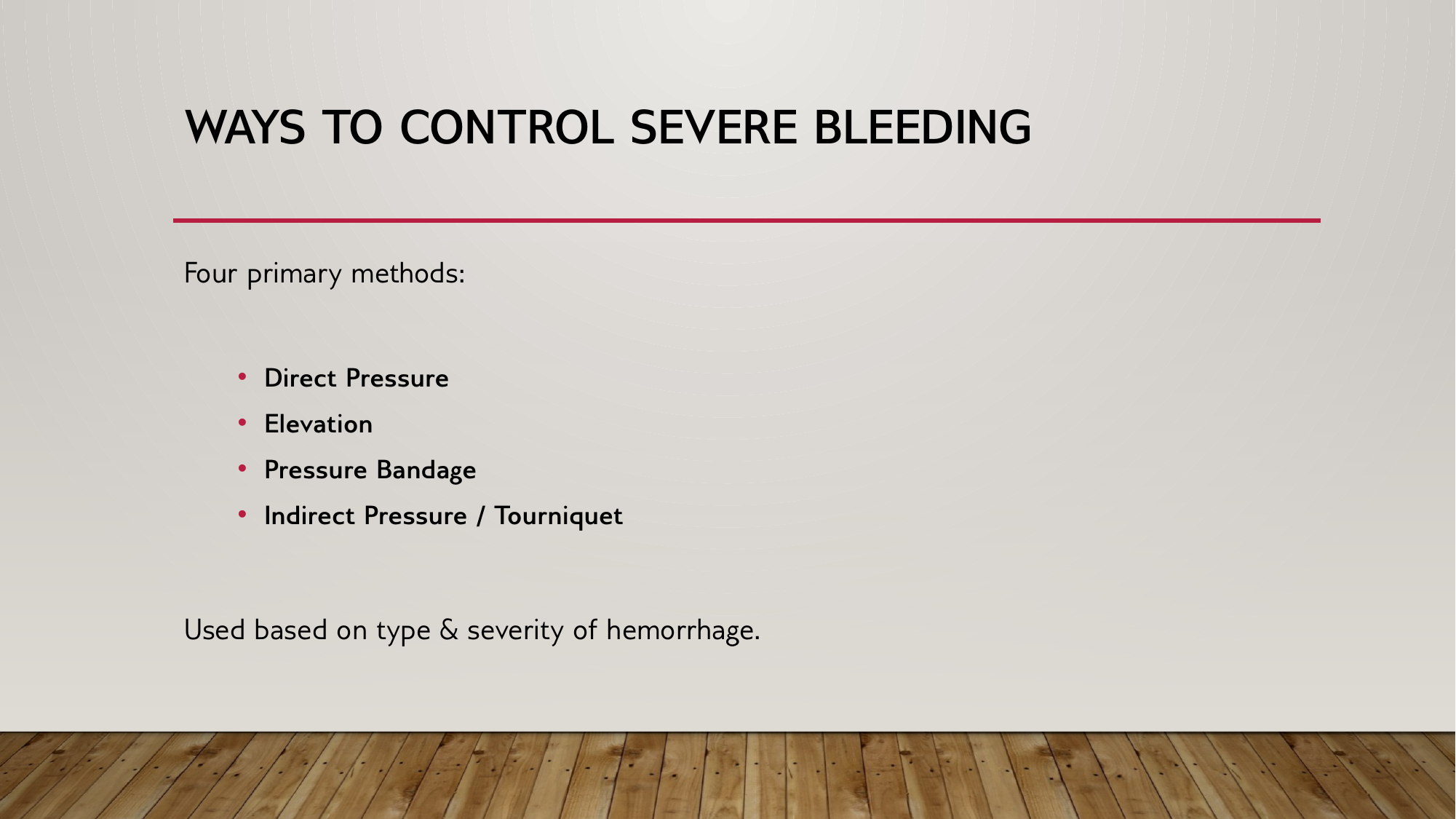

# Ways to Control Severe Bleeding
Four primary methods:

Direct Pressure
Elevation
Pressure Bandage
Indirect Pressure / Tourniquet

Used based on type & severity of hemorrhage.